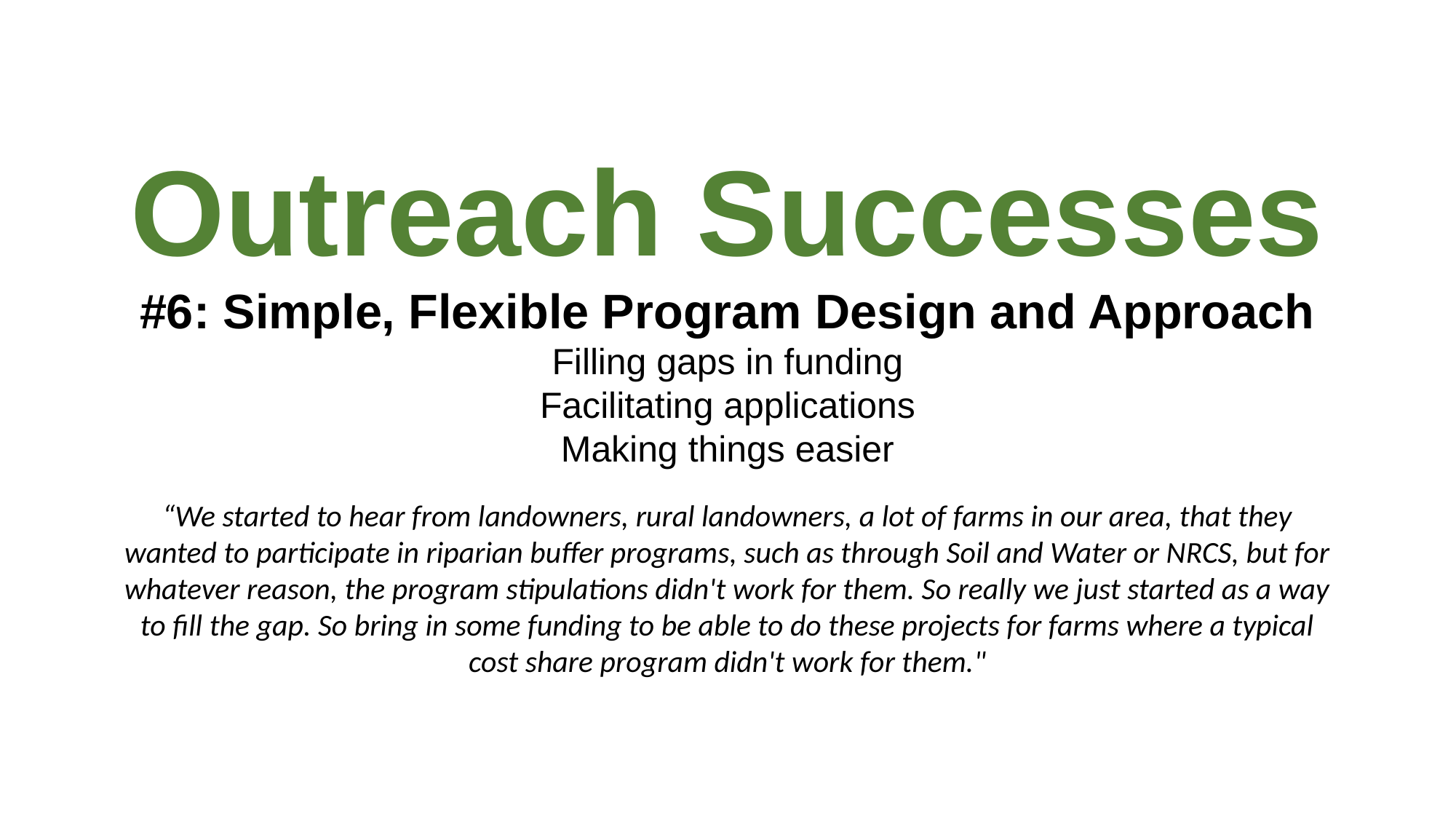

Outreach Successes
#6: Simple, Flexible Program Design and Approach
Filling gaps in funding
Facilitating applications
Making things easier
“We started to hear from landowners, rural landowners, a lot of farms in our area, that they wanted to participate in riparian buffer programs, such as through Soil and Water or NRCS, but for whatever reason, the program stipulations didn't work for them. So really we just started as a way to fill the gap. So bring in some funding to be able to do these projects for farms where a typical cost share program didn't work for them."